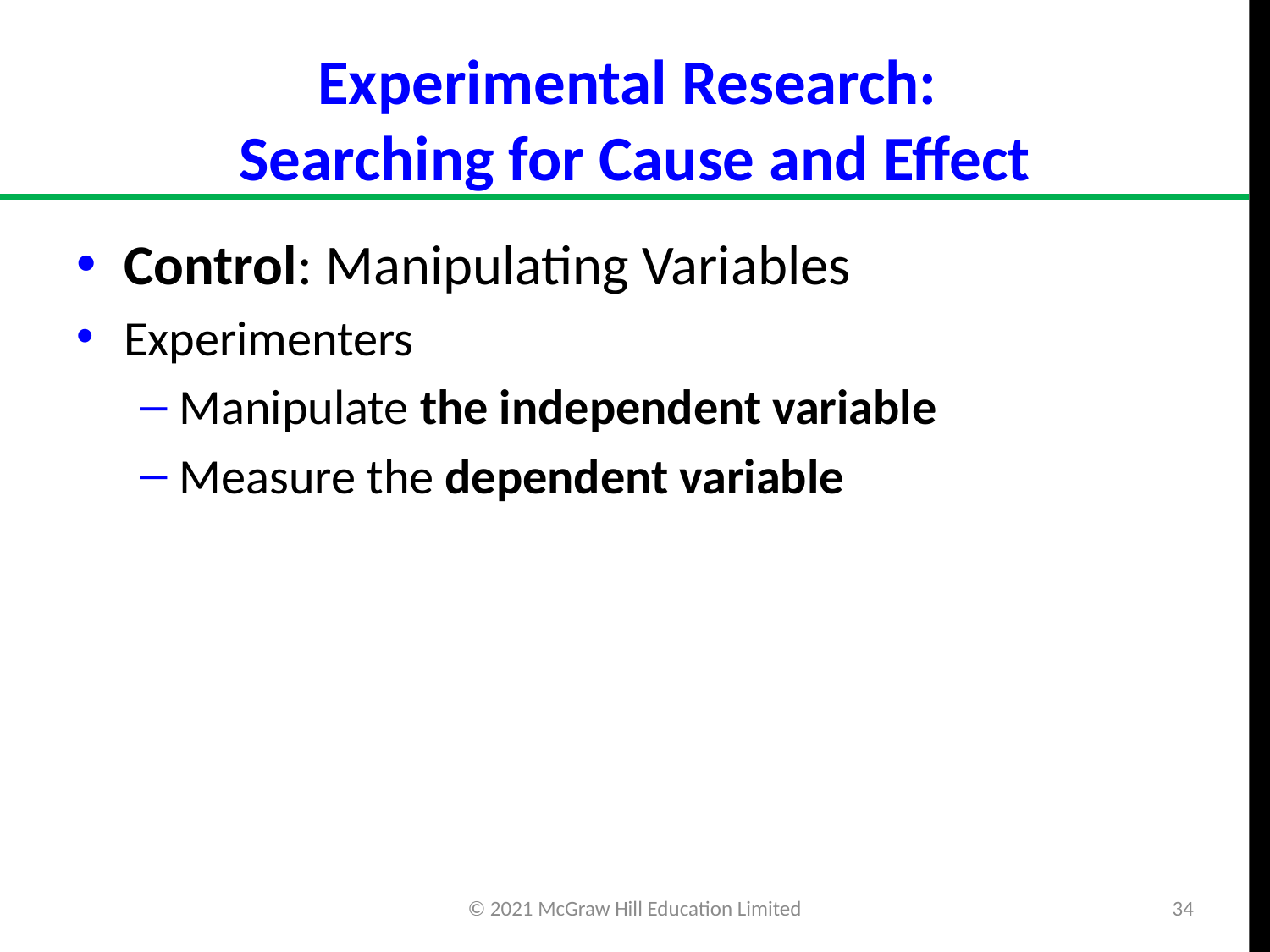

# Experimental Research: Searching for Cause and Effect
Control: Manipulating Variables
Experimenters
Manipulate the independent variable
Measure the dependent variable

© 2021 McGraw Hill Education Limited
34